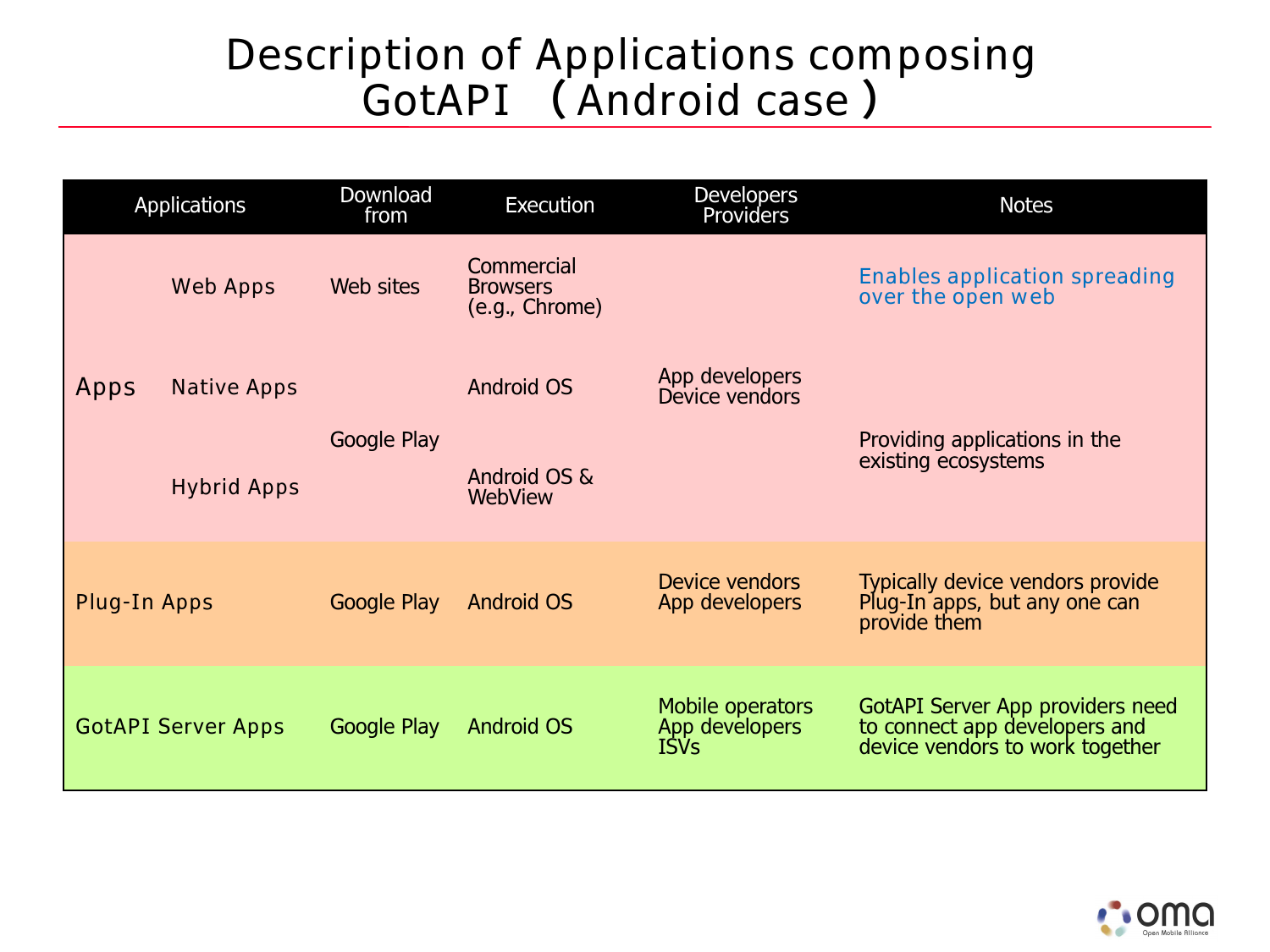

# Description of Applications composing GotAPI（Android case）
| Applications |  | Download from | Execution | Developers Providers | Notes |
| --- | --- | --- | --- | --- | --- |
| Apps | Web Apps | Web sites | Commercial Browsers (e.g., Chrome) | App developers Device vendors | Enables application spreading over the open web |
|  | Native Apps | Google Play | Android OS |  | Providing applications in the existing ecosystems |
|  | Hybrid Apps |  | Android OS & WebView |  |  |
| Plug-In Apps |  | Google Play | Android OS | Device vendors App developers | Typically device vendors provide Plug-In apps, but any one can provide them |
| GotAPI Server Apps |  | Google Play | Android OS | Mobile operators App developers ISVs | GotAPI Server App providers need to connect app developers and device vendors to work together |